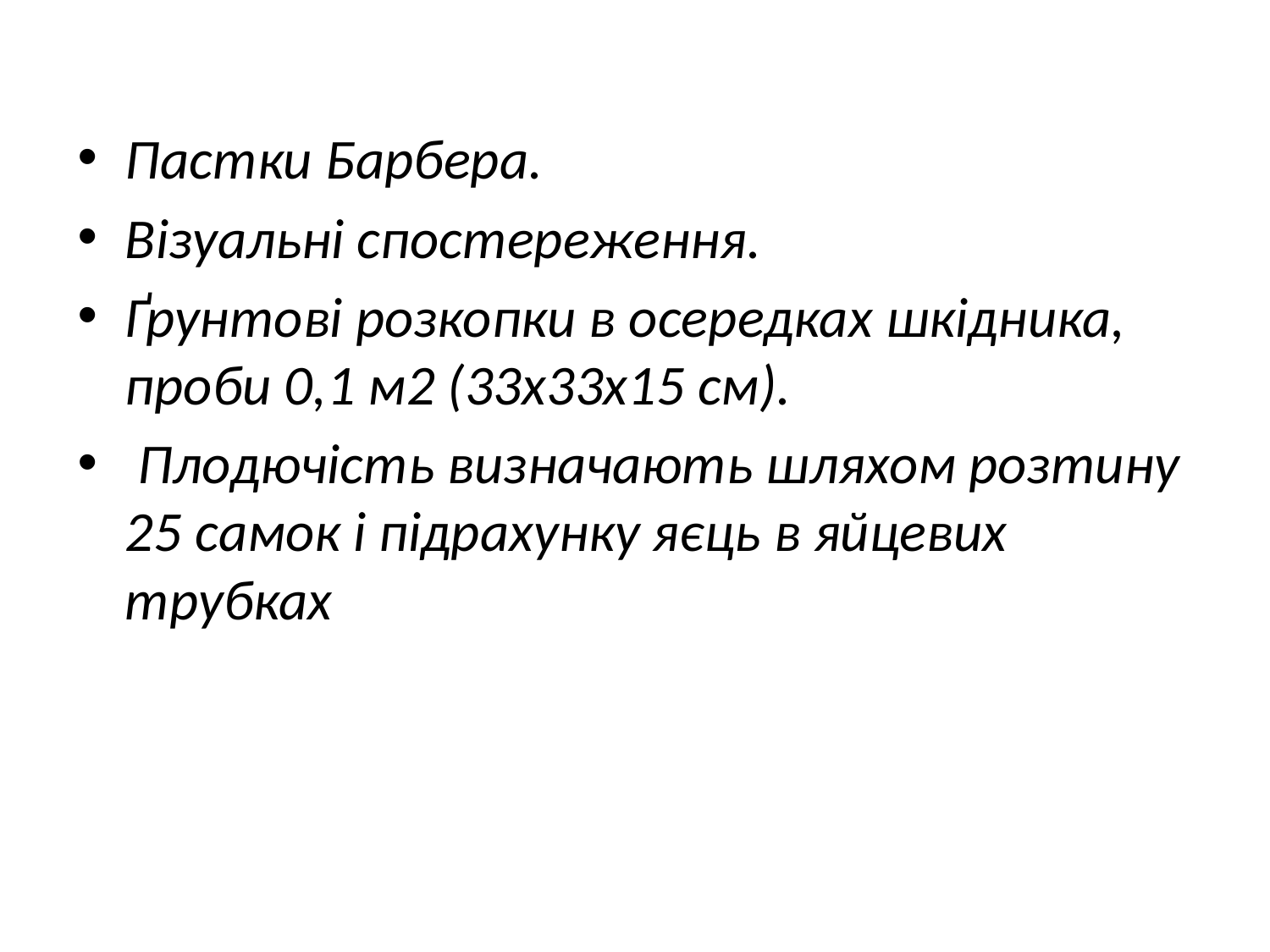

Пастки Барбера.
Візуальні спостереження.
Ґрунтові розкопки в осередках шкідника, проби 0,1 м2 (33x33x15 см).
 Плодючість визначають шляхом розтину 25 самок і підрахунку яєць в яйцевих трубках